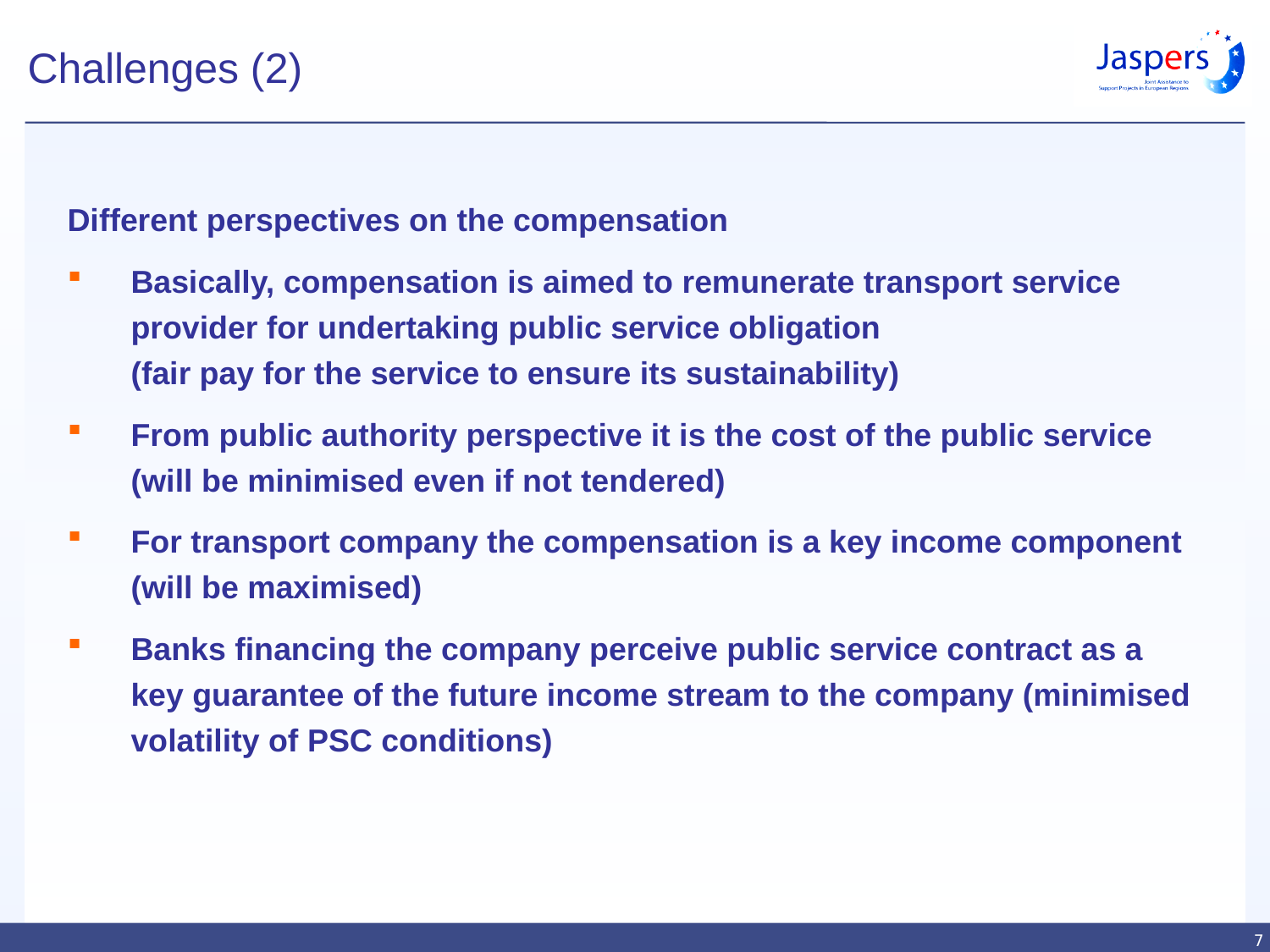

# Challenges (2)
Different perspectives on the compensation
Basically, compensation is aimed to remunerate transport service provider for undertaking public service obligation
(fair pay for the service to ensure its sustainability)
From public authority perspective it is the cost of the public service (will be minimised even if not tendered)
For transport company the compensation is a key income component (will be maximised)
Banks financing the company perceive public service contract as a key guarantee of the future income stream to the company (minimised volatility of PSC conditions)
7